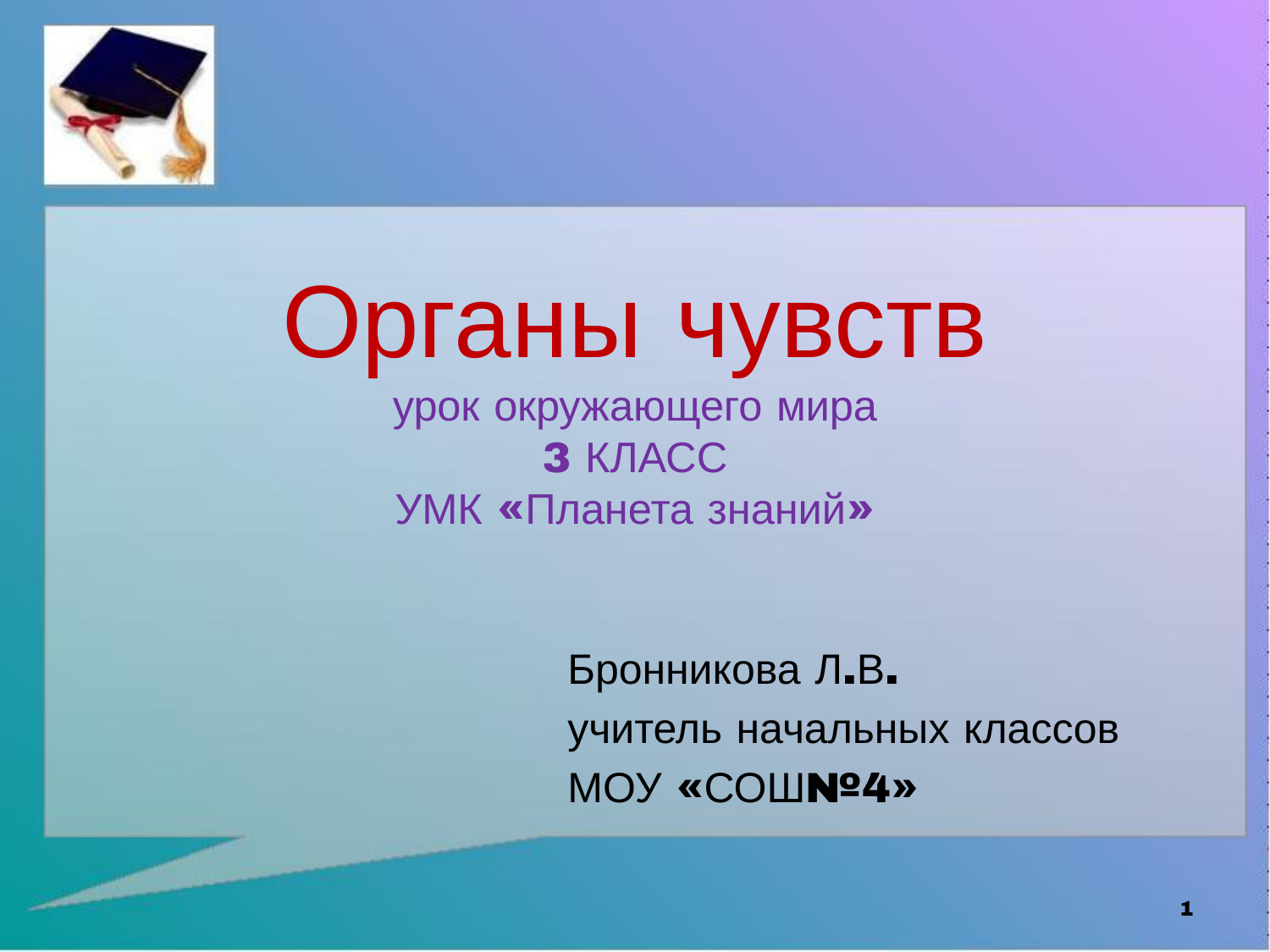

# Органы чувств урок окружающего мира 3 КЛАСС УМК «Планета знаний»
Бронникова Л.В.
учитель начальных классов
МОУ «СОШ№4»
1